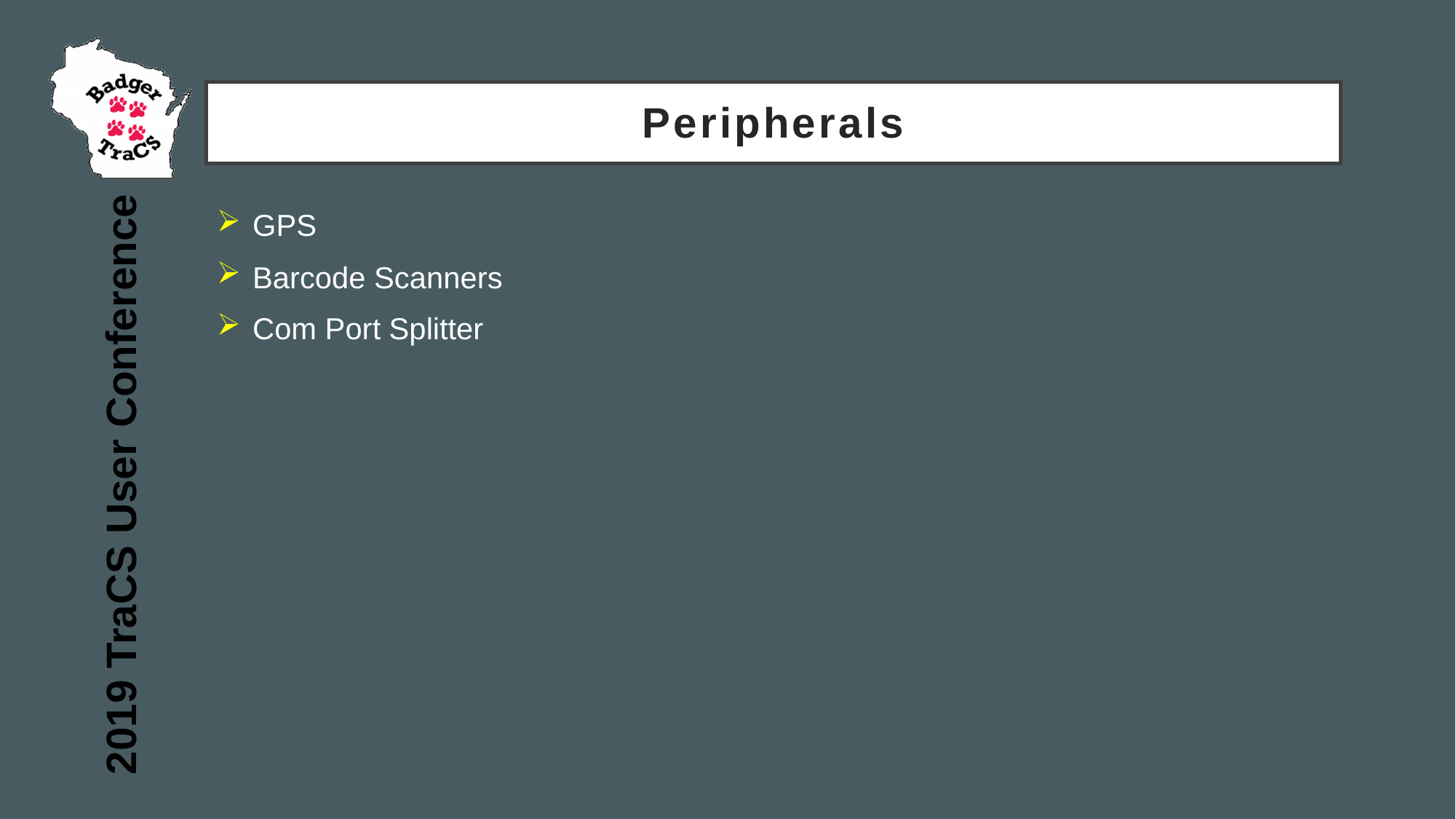

# Peripherals
 GPS
 Barcode Scanners
 Com Port Splitter